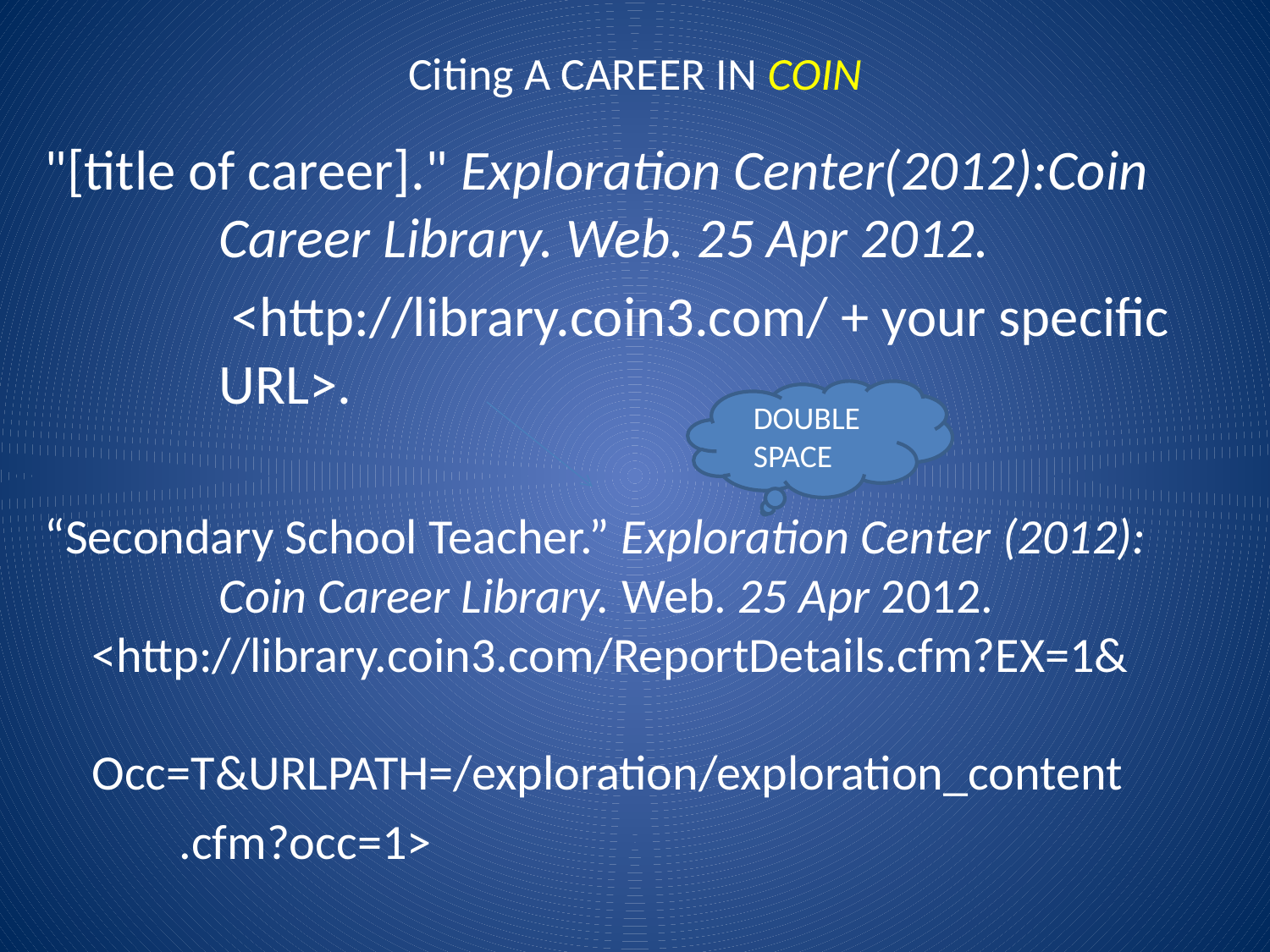

# Citing A CAREER IN COIN
"[title of career]." Exploration Center(2012):Coin 	Career Library. Web. 25 Apr 2012.
   		 <http://library.coin3.com/ + your specific 	URL>.

“Secondary School Teacher.” Exploration Center (2012):         	Coin Career Library. Web. 25 Apr 2012. 	<http://library.coin3.com/ReportDetails.cfm?EX=1&     	Occ=T&URLPATH=/exploration/exploration_content
            .cfm?occ=1>

DOUBLE SPACE